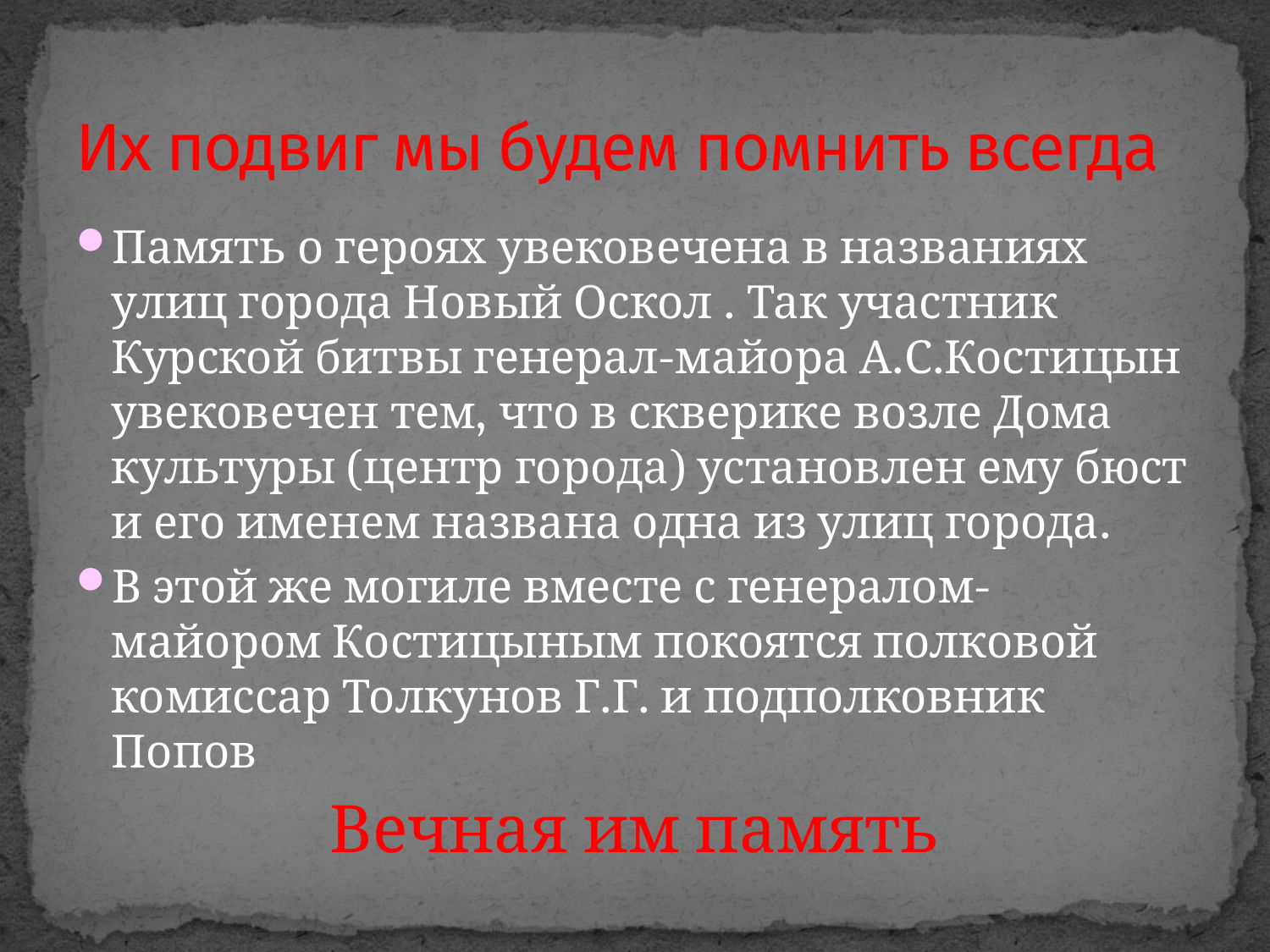

# Их подвиг мы будем помнить всегда
Память о героях увековечена в названиях улиц города Новый Оскол . Так участник Курской битвы генерал-майора А.С.Костицын увековечен тем, что в скверике возле Дома культуры (центр города) установлен ему бюст и его именем названа одна из улиц города.
В этой же могиле вместе с генералом-майором Костицыным покоятся полковой комиссар Толкунов Г.Г. и подполковник Попов
Вечная им память